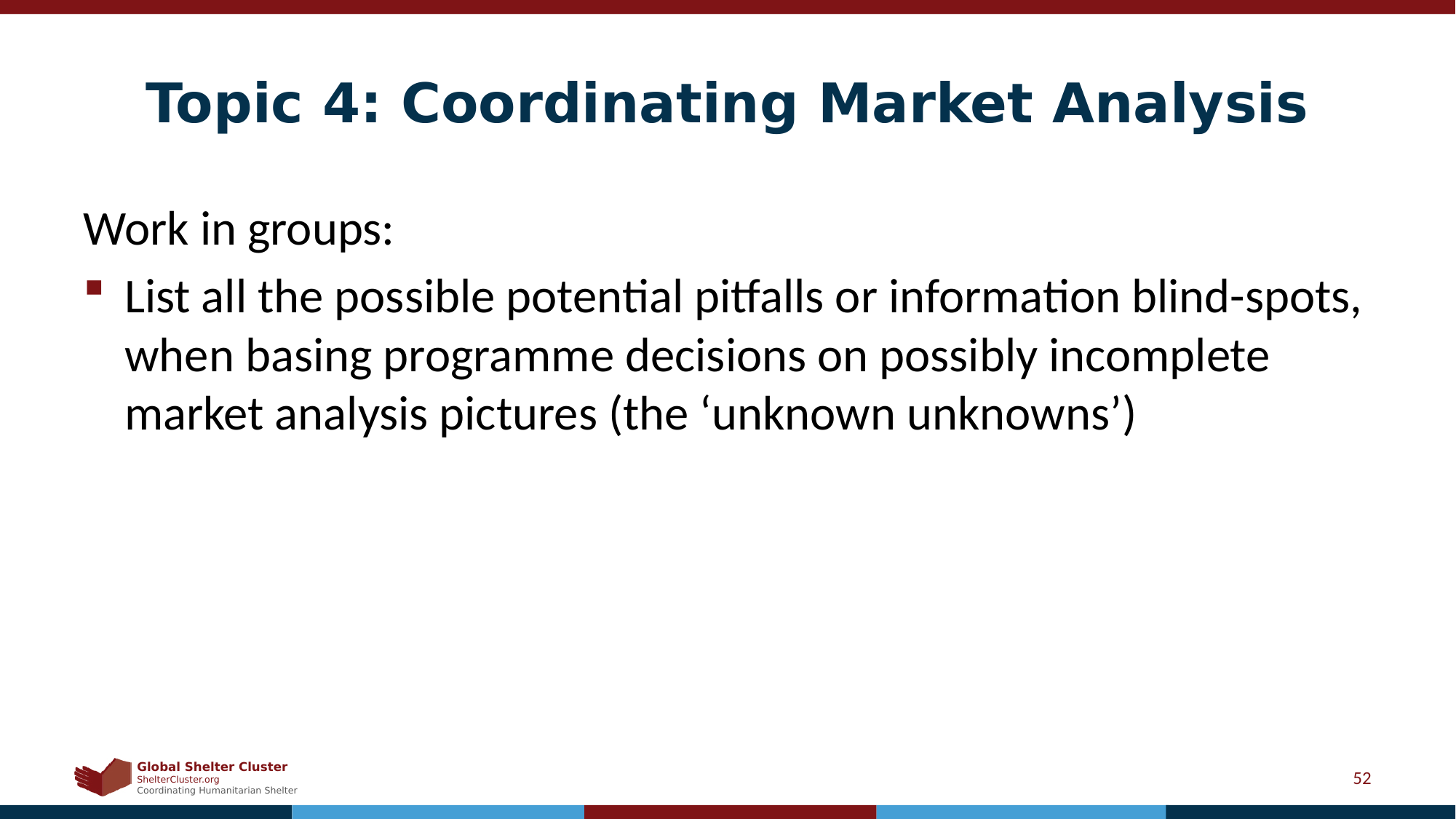

# Topic 4: Coordinating Market Analysis
Work in groups:
List all the possible potential pitfalls or information blind-spots, when basing programme decisions on possibly incomplete market analysis pictures (the ‘unknown unknowns’)
52